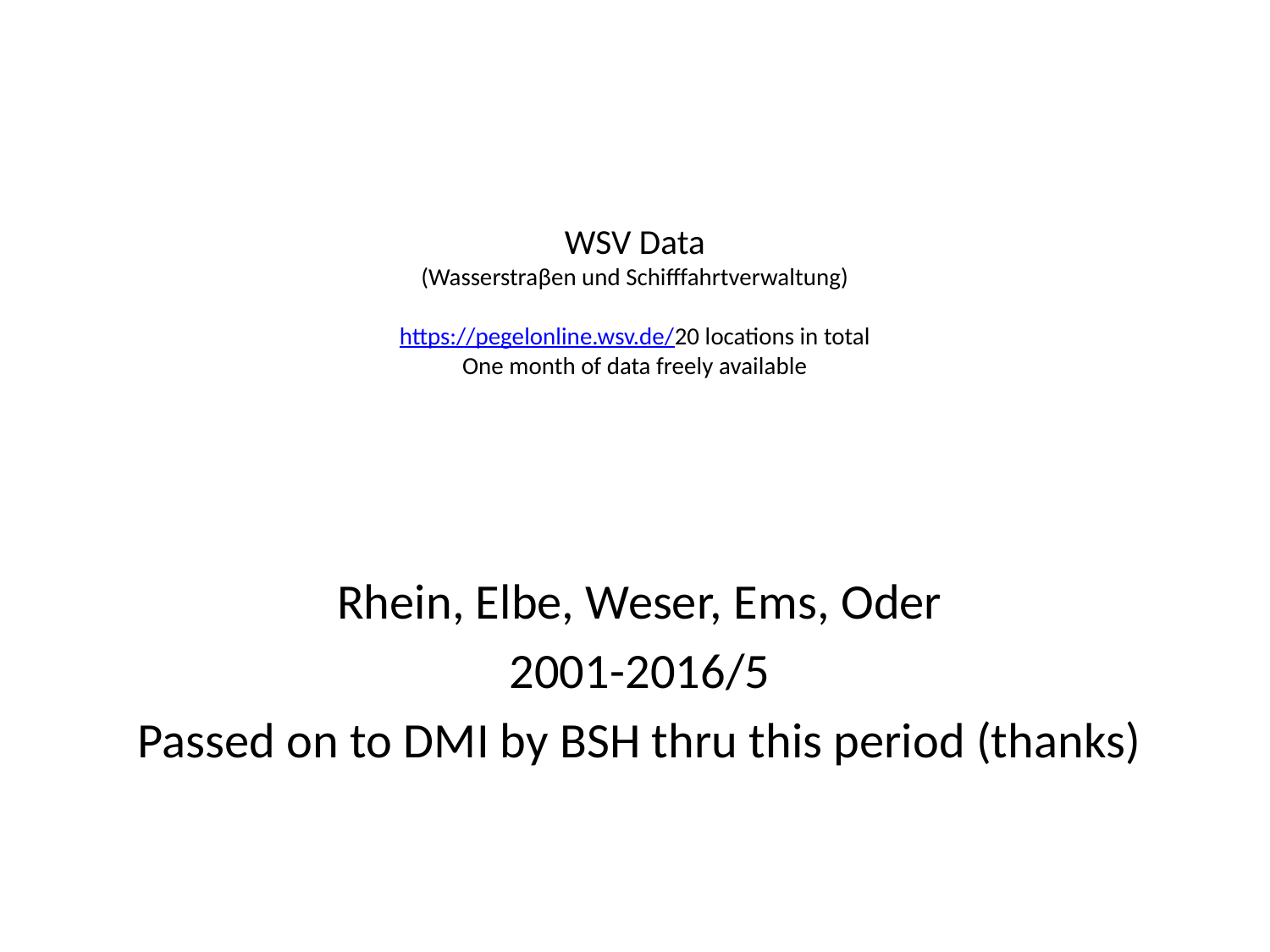

# WSV Data (Wasserstraβen und Schifffahrtverwaltung) https://pegelonline.wsv.de/ 20 locations in total One month of data freely available
Rhein, Elbe, Weser, Ems, Oder
2001-2016/5
Passed on to DMI by BSH thru this period (thanks)